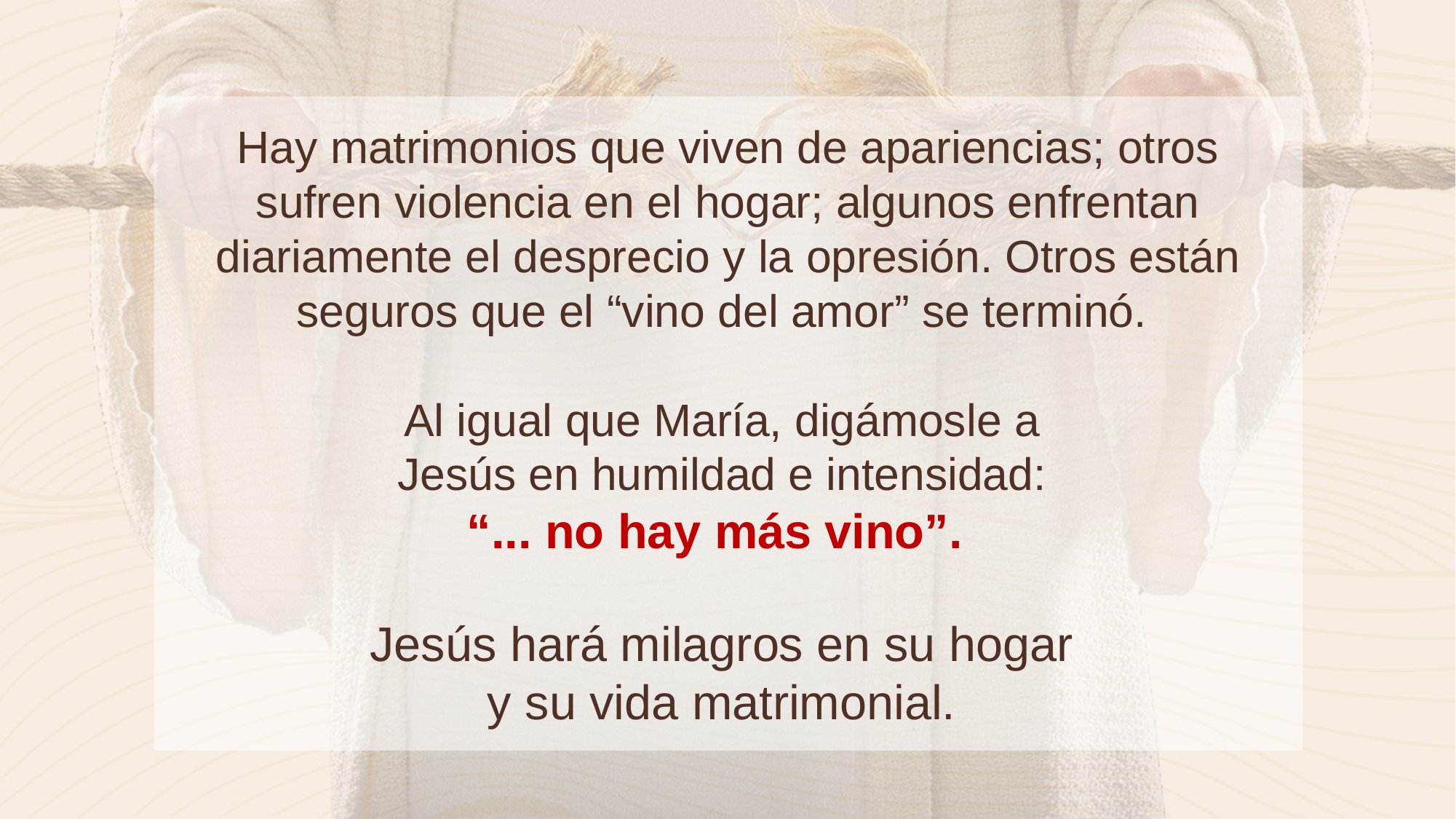

Hay matrimonios que viven de apariencias; otros sufren violencia en el hogar; algunos enfrentan diariamente el desprecio y la opresión. Otros están seguros que el “vino del amor” se terminó.

Al igual que María, digámosle a
Jesús en humildad e intensidad:
“... no hay más vino”.

Jesús hará milagros en su hogar
y su vida matrimonial.